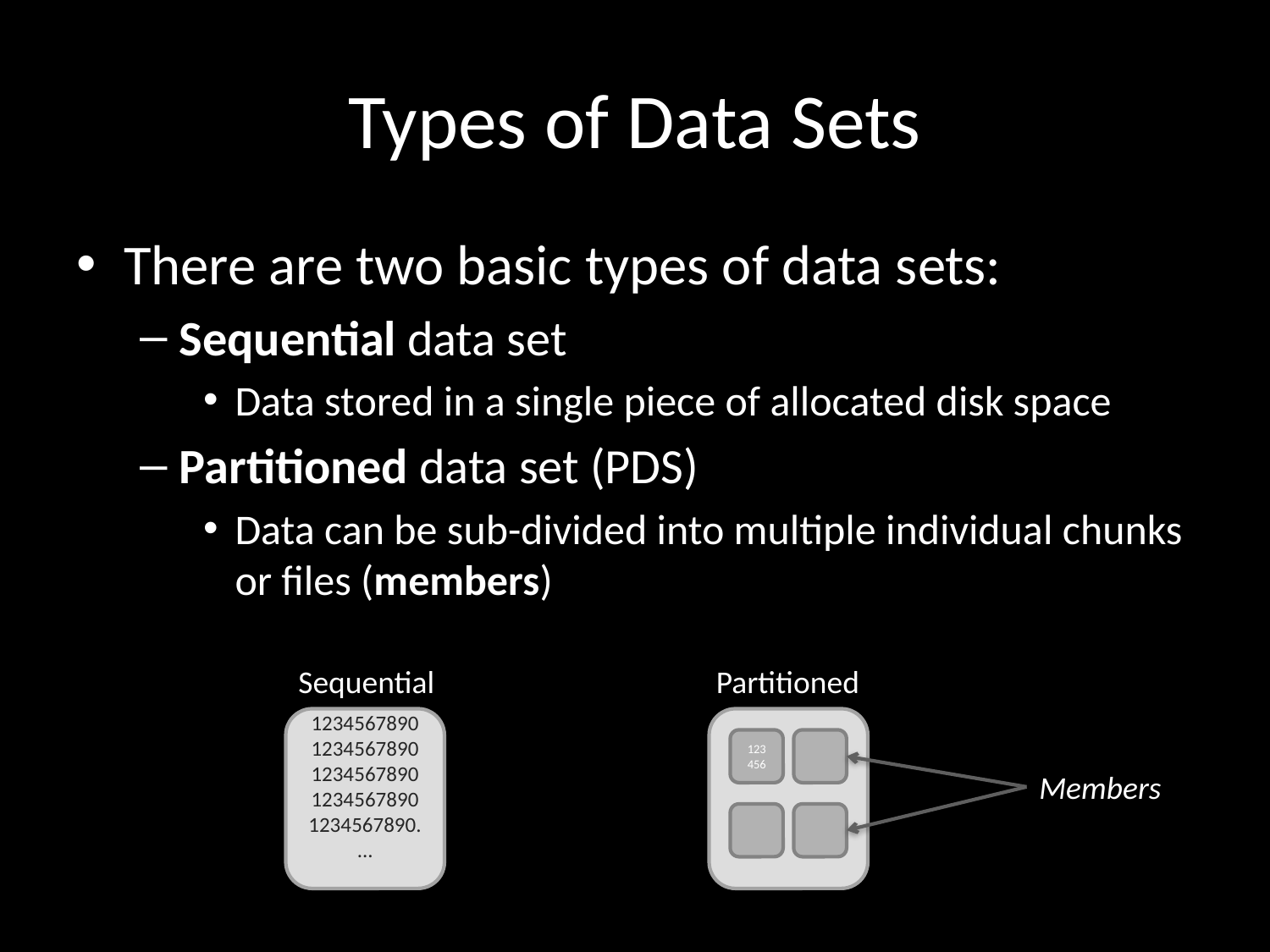

# Types of Data Sets
There are two basic types of data sets:
Sequential data set
Data stored in a single piece of allocated disk space
Partitioned data set (PDS)
Data can be sub-divided into multiple individual chunks  or files (members)
Sequential
Partitioned
12345678901234567890
1234567890
1234567890
1234567890....

123456

Members